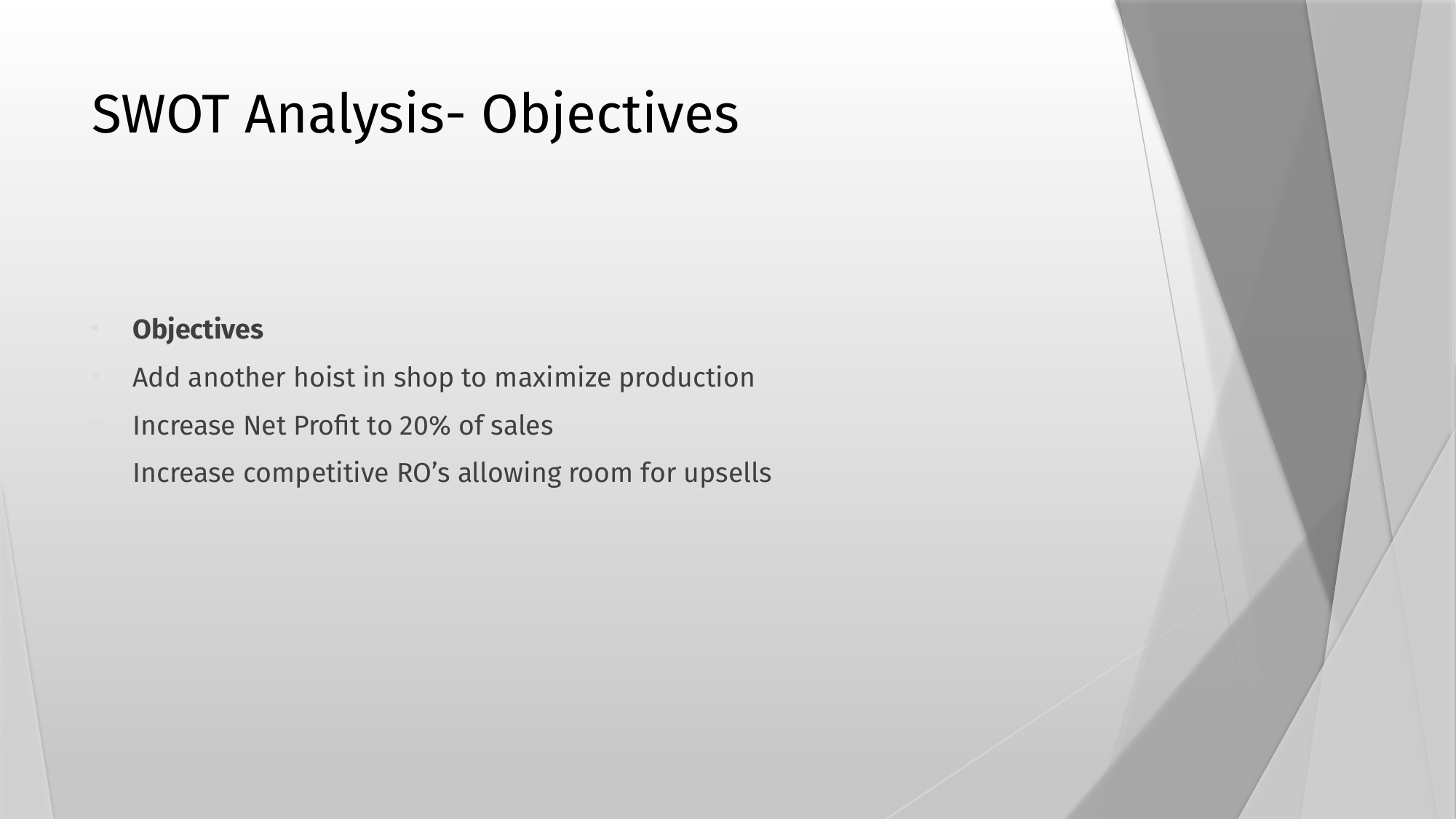

# SWOT Analysis- Objectives

Objectives​
Add another hoist in shop to maximize production​
Increase Net Profit to 20% of sales​
Increase competitive RO’s allowing room for upsells​